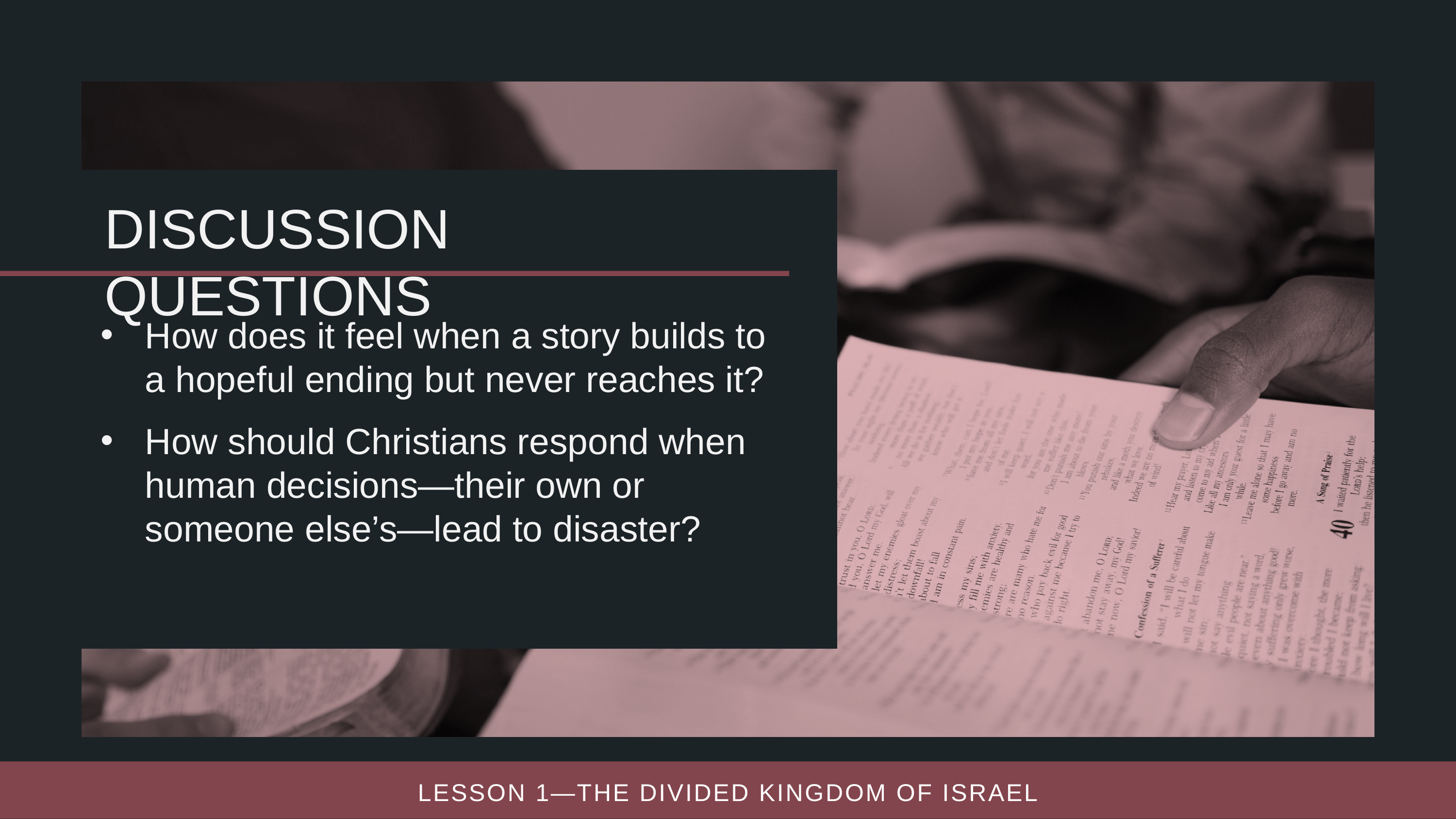

How does it feel when a story builds to a hopeful ending but never reaches it?
How should Christians respond when human decisions—their own or someone else’s—lead to disaster?